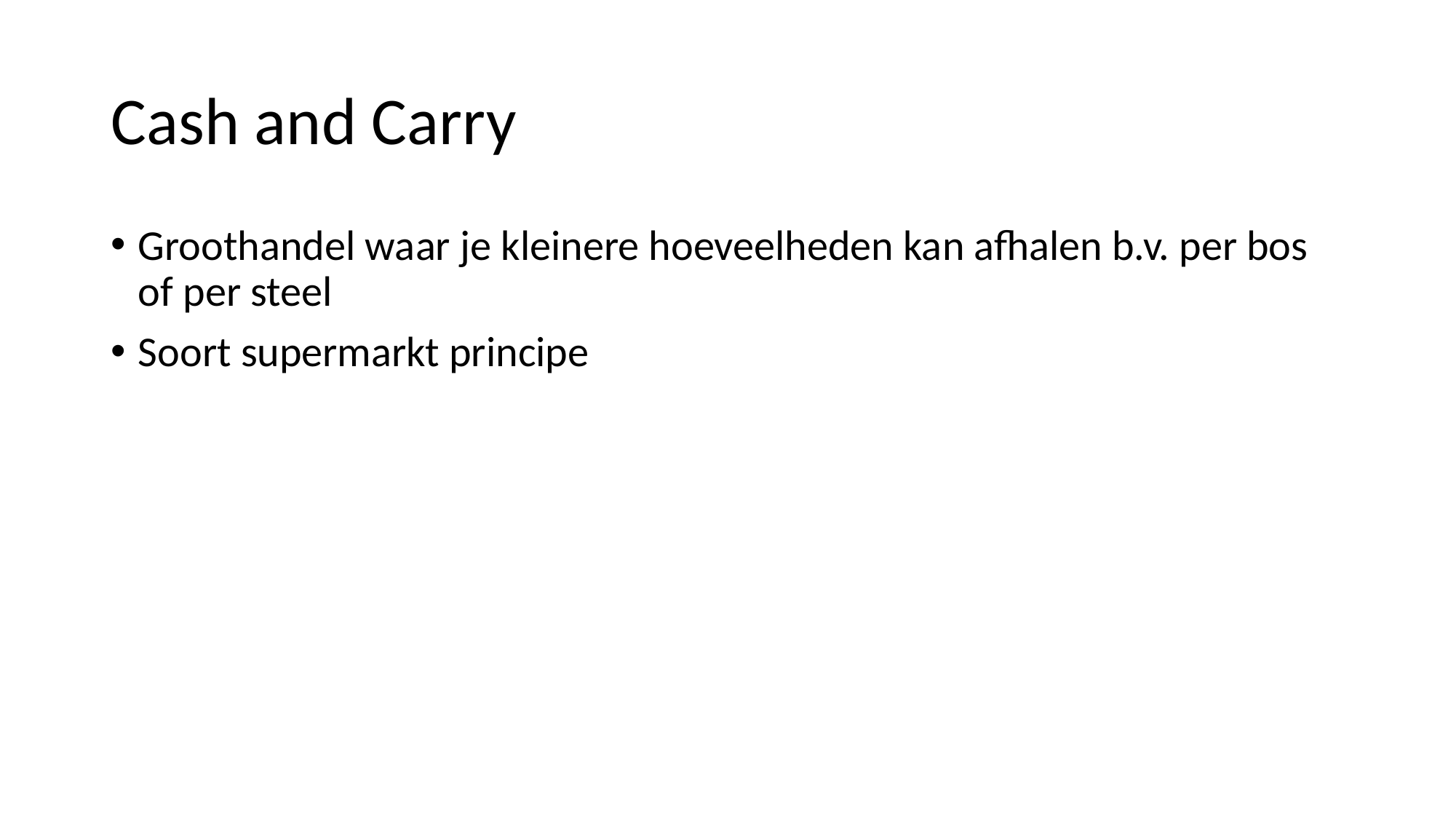

# Cash and Carry
Groothandel waar je kleinere hoeveelheden kan afhalen b.v. per bos of per steel
Soort supermarkt principe